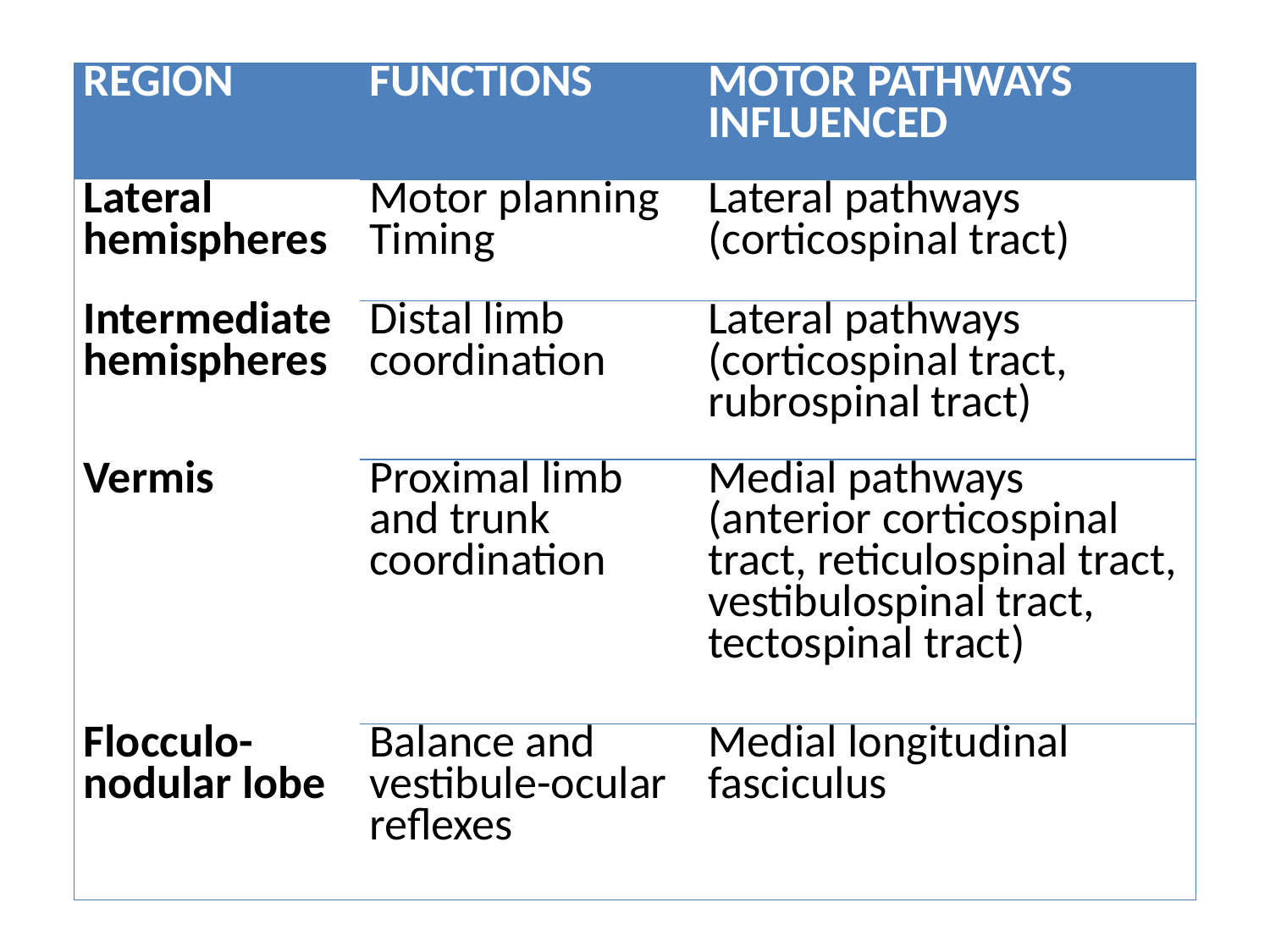

| REGION | FUNCTIONS | MOTOR PATHWAYS INFLUENCED |
| --- | --- | --- |
| Lateral hemispheres | Motor planning Timing | Lateral pathways (corticospinal tract) |
| Intermediate hemispheres | Distal limb coordination | Lateral pathways (corticospinal tract, rubrospinal tract) |
| Vermis | Proximal limb and trunk coordination | Medial pathways (anterior corticospinal tract, reticulospinal tract, vestibulospinal tract, tectospinal tract) |
| Flocculo-nodular lobe | Balance and vestibule-ocular reflexes | Medial longitudinal fasciculus |